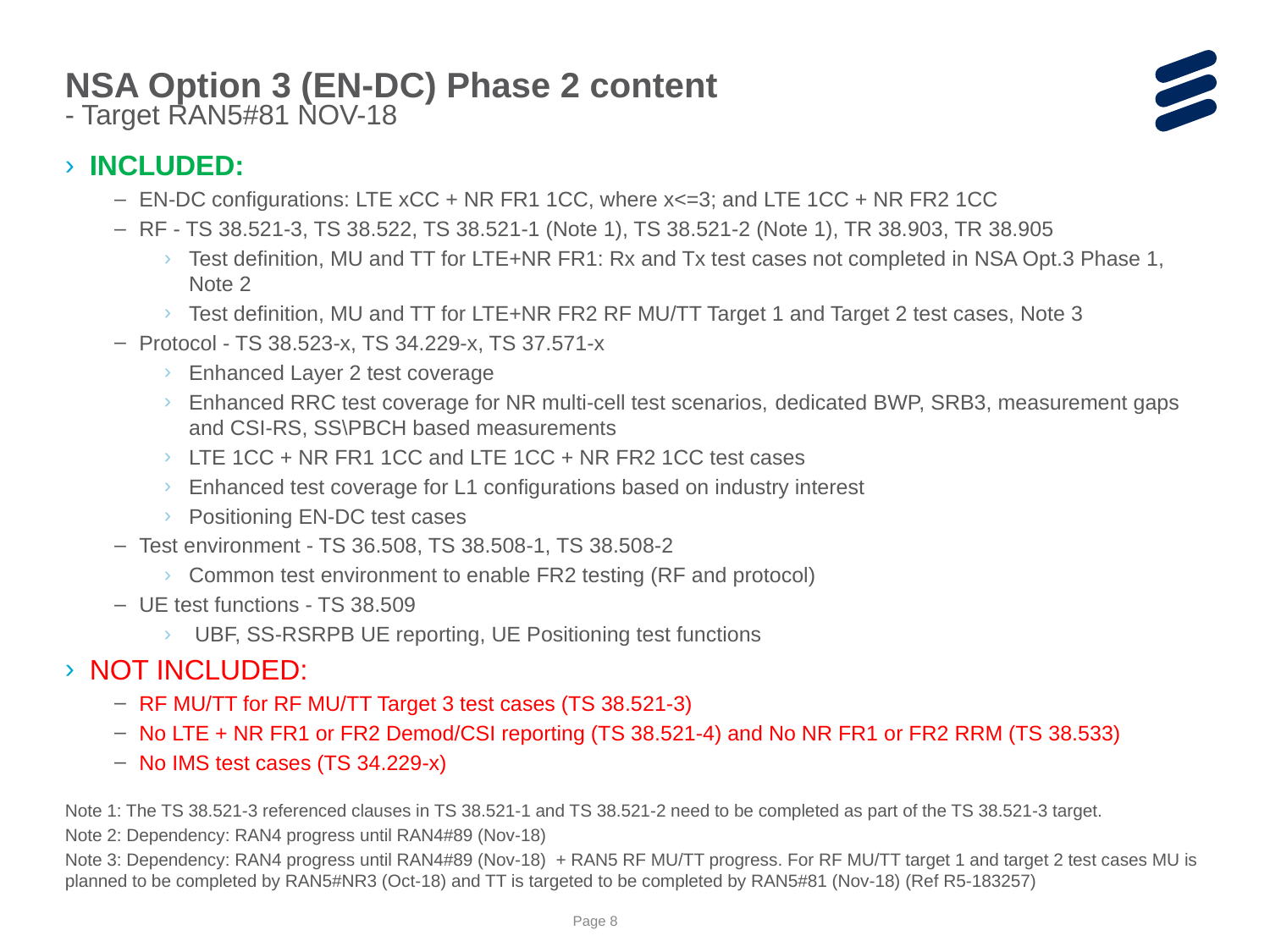

NSA Option 3 (EN-DC) Phase 2 content
- Target RAN5#81 NOV-18
INCLUDED:
EN-DC configurations: LTE xCC + NR FR1 1CC, where x<=3; and LTE 1CC + NR FR2 1CC
RF - TS 38.521-3, TS 38.522, TS 38.521-1 (Note 1), TS 38.521-2 (Note 1), TR 38.903, TR 38.905
Test definition, MU and TT for LTE+NR FR1: Rx and Tx test cases not completed in NSA Opt.3 Phase 1, Note 2
Test definition, MU and TT for LTE+NR FR2 RF MU/TT Target 1 and Target 2 test cases, Note 3
Protocol - TS 38.523-x, TS 34.229-x, TS 37.571-x
Enhanced Layer 2 test coverage
Enhanced RRC test coverage for NR multi-cell test scenarios, dedicated BWP, SRB3, measurement gaps and CSI-RS, SS\PBCH based measurements
LTE 1CC + NR FR1 1CC and LTE 1CC + NR FR2 1CC test cases
Enhanced test coverage for L1 configurations based on industry interest
Positioning EN-DC test cases
Test environment - TS 36.508, TS 38.508-1, TS 38.508-2
Common test environment to enable FR2 testing (RF and protocol)
UE test functions - TS 38.509
 UBF, SS-RSRPB UE reporting, UE Positioning test functions
NOT INCLUDED:
RF MU/TT for RF MU/TT Target 3 test cases (TS 38.521-3)
No LTE + NR FR1 or FR2 Demod/CSI reporting (TS 38.521-4) and No NR FR1 or FR2 RRM (TS 38.533)
No IMS test cases (TS 34.229-x)
Note 1: The TS 38.521-3 referenced clauses in TS 38.521-1 and TS 38.521-2 need to be completed as part of the TS 38.521-3 target.
Note 2: Dependency: RAN4 progress until RAN4#89 (Nov-18)
Note 3: Dependency: RAN4 progress until RAN4#89 (Nov-18)  + RAN5 RF MU/TT progress. For RF MU/TT target 1 and target 2 test cases MU is planned to be completed by RAN5#NR3 (Oct-18) and TT is targeted to be completed by RAN5#81 (Nov-18) (Ref R5-183257)